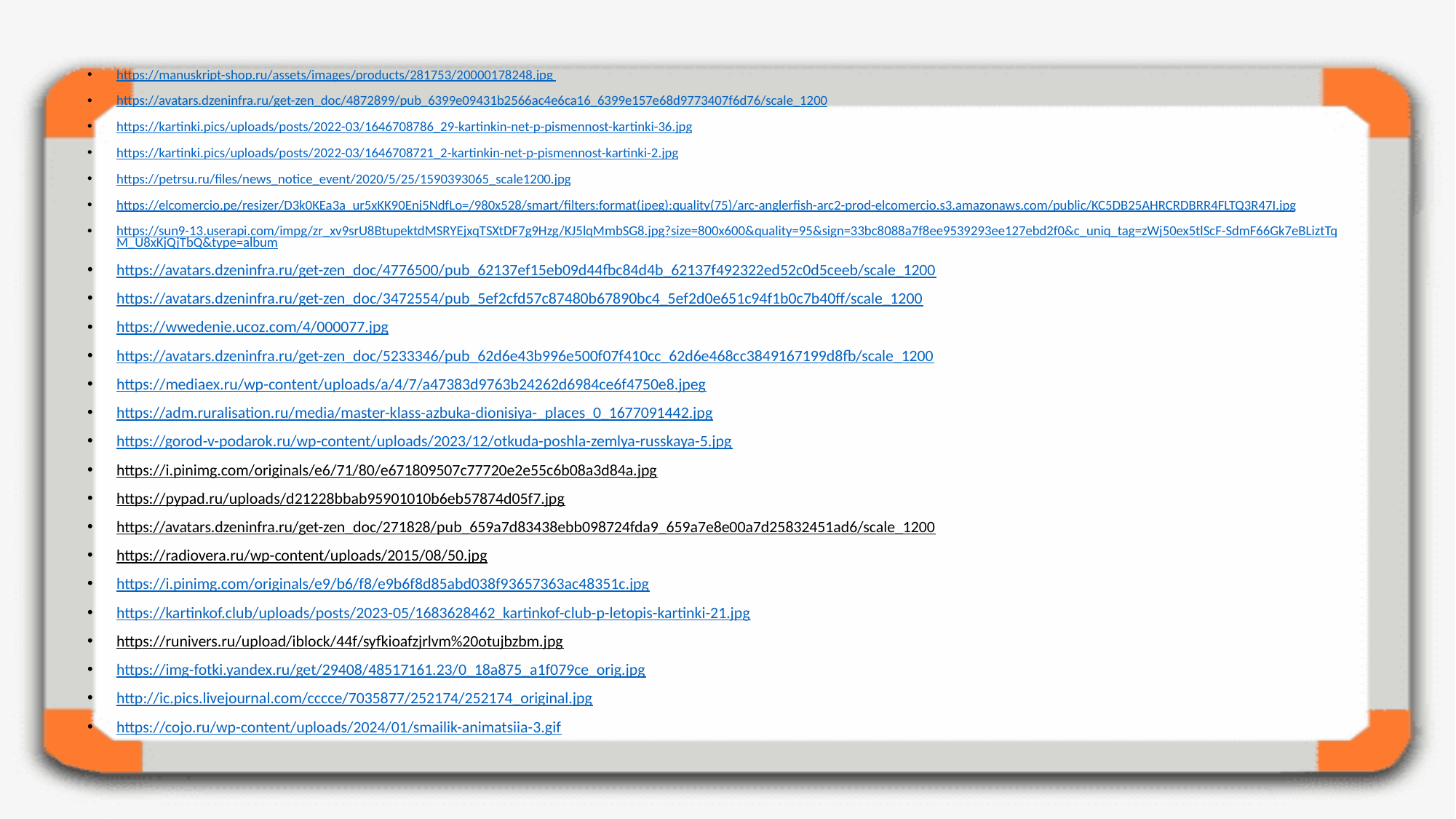

https://manuskript-shop.ru/assets/images/products/281753/20000178248.jpg
https://avatars.dzeninfra.ru/get-zen_doc/4872899/pub_6399e09431b2566ac4e6ca16_6399e157e68d9773407f6d76/scale_1200
https://kartinki.pics/uploads/posts/2022-03/1646708786_29-kartinkin-net-p-pismennost-kartinki-36.jpg
https://kartinki.pics/uploads/posts/2022-03/1646708721_2-kartinkin-net-p-pismennost-kartinki-2.jpg
https://petrsu.ru/files/news_notice_event/2020/5/25/1590393065_scale1200.jpg
https://elcomercio.pe/resizer/D3k0KEa3a_ur5xKK90Enj5NdfLo=/980x528/smart/filters:format(jpeg):quality(75)/arc-anglerfish-arc2-prod-elcomercio.s3.amazonaws.com/public/KC5DB25AHRCRDBRR4FLTQ3R47I.jpg
https://sun9-13.userapi.com/impg/zr_xv9srU8BtupektdMSRYEjxqTSXtDF7g9Hzg/KJ5lqMmbSG8.jpg?size=800x600&quality=95&sign=33bc8088a7f8ee9539293ee127ebd2f0&c_uniq_tag=zWj50ex5tlScF-SdmF66Gk7eBLiztTqM_U8xKjQjTbQ&type=album
https://avatars.dzeninfra.ru/get-zen_doc/4776500/pub_62137ef15eb09d44fbc84d4b_62137f492322ed52c0d5ceeb/scale_1200
https://avatars.dzeninfra.ru/get-zen_doc/3472554/pub_5ef2cfd57c87480b67890bc4_5ef2d0e651c94f1b0c7b40ff/scale_1200
https://wwedenie.ucoz.com/4/000077.jpg
https://avatars.dzeninfra.ru/get-zen_doc/5233346/pub_62d6e43b996e500f07f410cc_62d6e468cc3849167199d8fb/scale_1200
https://mediaex.ru/wp-content/uploads/a/4/7/a47383d9763b24262d6984ce6f4750e8.jpeg
https://adm.ruralisation.ru/media/master-klass-azbuka-dionisiya-_places_0_1677091442.jpg
https://gorod-v-podarok.ru/wp-content/uploads/2023/12/otkuda-poshla-zemlya-russkaya-5.jpg
https://i.pinimg.com/originals/e6/71/80/e671809507c77720e2e55c6b08a3d84a.jpg
https://pypad.ru/uploads/d21228bbab95901010b6eb57874d05f7.jpg
https://avatars.dzeninfra.ru/get-zen_doc/271828/pub_659a7d83438ebb098724fda9_659a7e8e00a7d25832451ad6/scale_1200
https://radiovera.ru/wp-content/uploads/2015/08/50.jpg
https://i.pinimg.com/originals/e9/b6/f8/e9b6f8d85abd038f93657363ac48351c.jpg
https://kartinkof.club/uploads/posts/2023-05/1683628462_kartinkof-club-p-letopis-kartinki-21.jpg
https://runivers.ru/upload/iblock/44f/syfkioafzjrlvm%20otujbzbm.jpg
https://img-fotki.yandex.ru/get/29408/48517161.23/0_18a875_a1f079ce_orig.jpg
http://ic.pics.livejournal.com/cccce/7035877/252174/252174_original.jpg
https://cojo.ru/wp-content/uploads/2024/01/smailik-animatsiia-3.gif